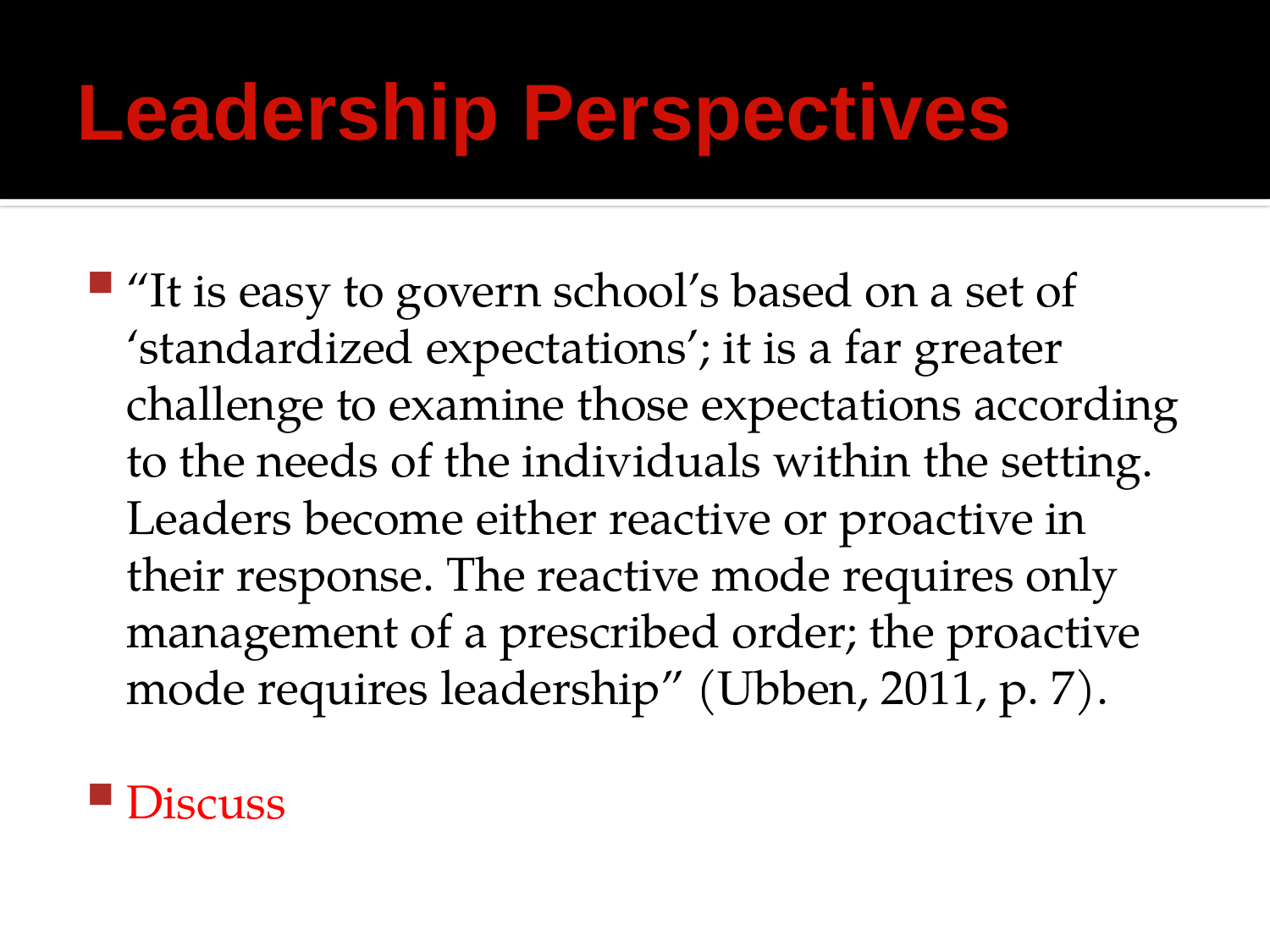

# Leadership Perspectives
“It is easy to govern school’s based on a set of ‘standardized expectations’; it is a far greater challenge to examine those expectations according to the needs of the individuals within the setting. Leaders become either reactive or proactive in their response. The reactive mode requires only management of a prescribed order; the proactive mode requires leadership” (Ubben, 2011, p. 7).

Discuss